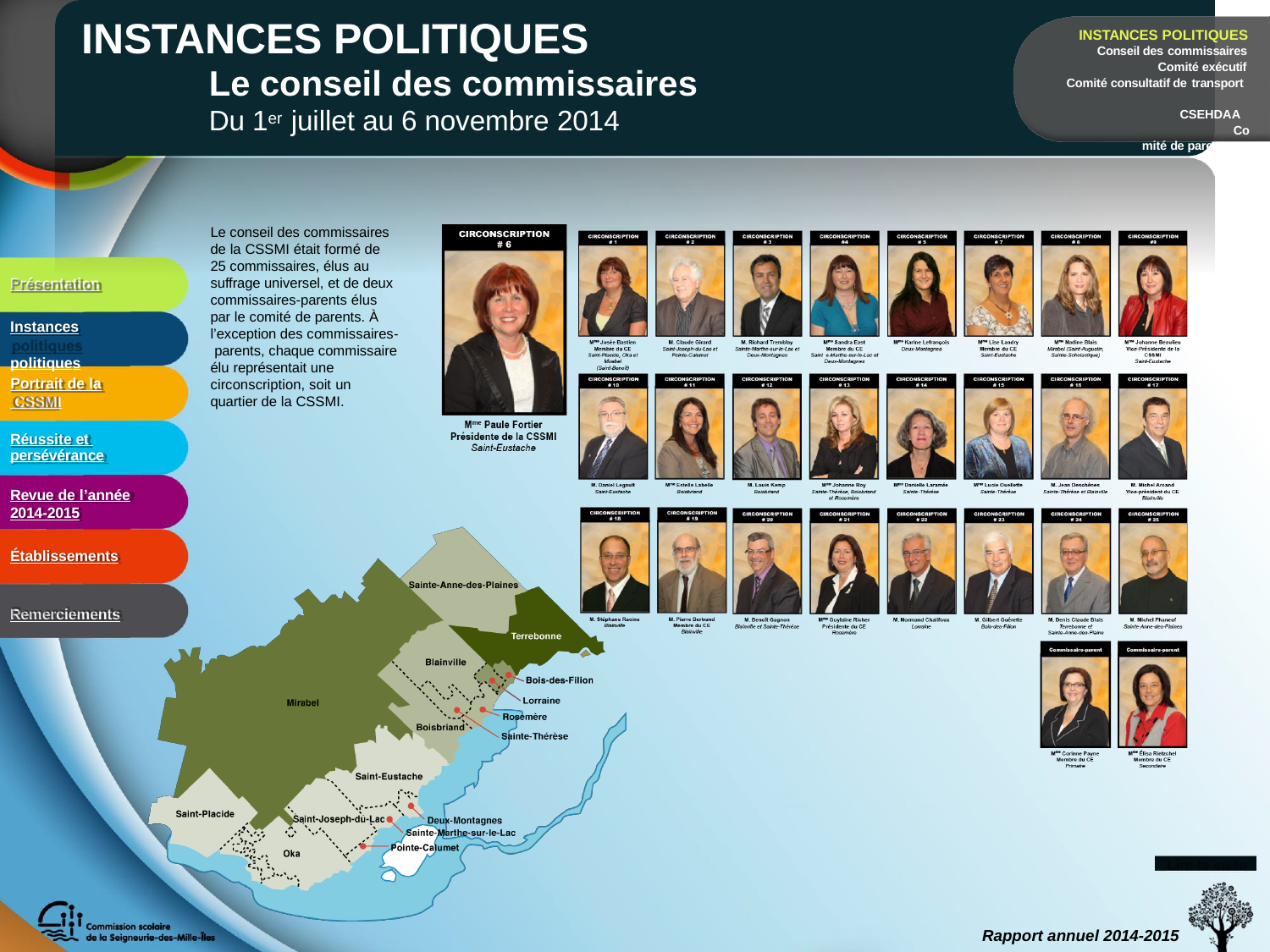

# INSTANCES POLITIQUES

INSTANCES POLITIQUES
Conseil des commissaires
Comité exécutif  Comité consultatif de transport
CCSEHDAA
Comité de parents
Le conseil des commissaires
Du 1er  juillet au 6 novembre 2014

Le conseil des commissaires  de la CSSMI était formé de  25 commissaires, élus au  suffrage universel, et de deux  commissaires-parents élus  par le comité de parents. À  l’exception des commissaires-  parents, chaque commissaire  élu représentait une  circonscription, soit un  quartier de la CSSMI.

Présentation

Instances  politiques

Portrait de la  CSSMI

Réussite et  persévérance

Revue de l’année
2014-2015

Établissements

Remerciements

Lire la suite
Rapport annuel 2014-2015